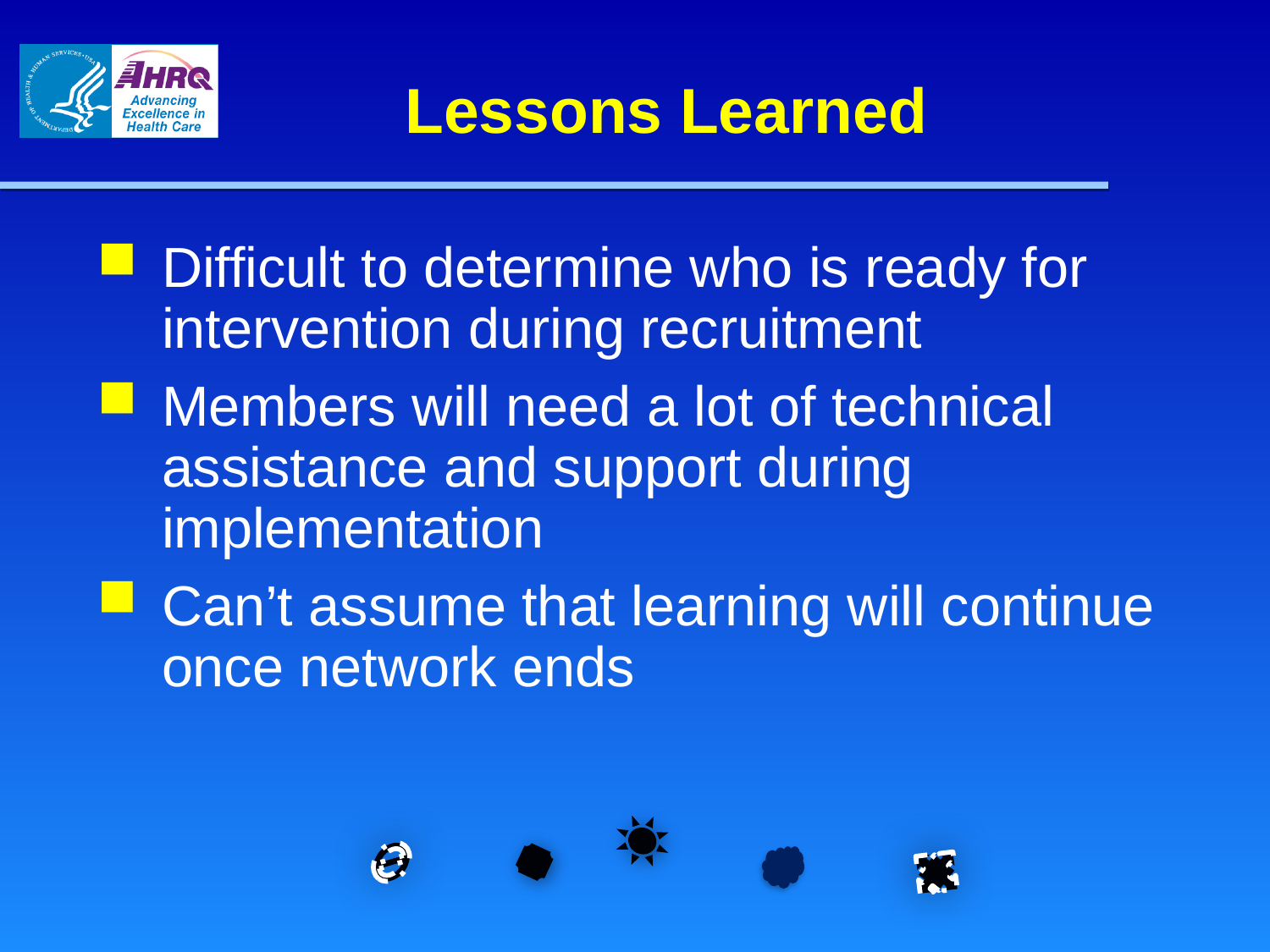

# Lessons Learned
Difficult to determine who is ready for intervention during recruitment
Members will need a lot of technical assistance and support during implementation
Can’t assume that learning will continue once network ends